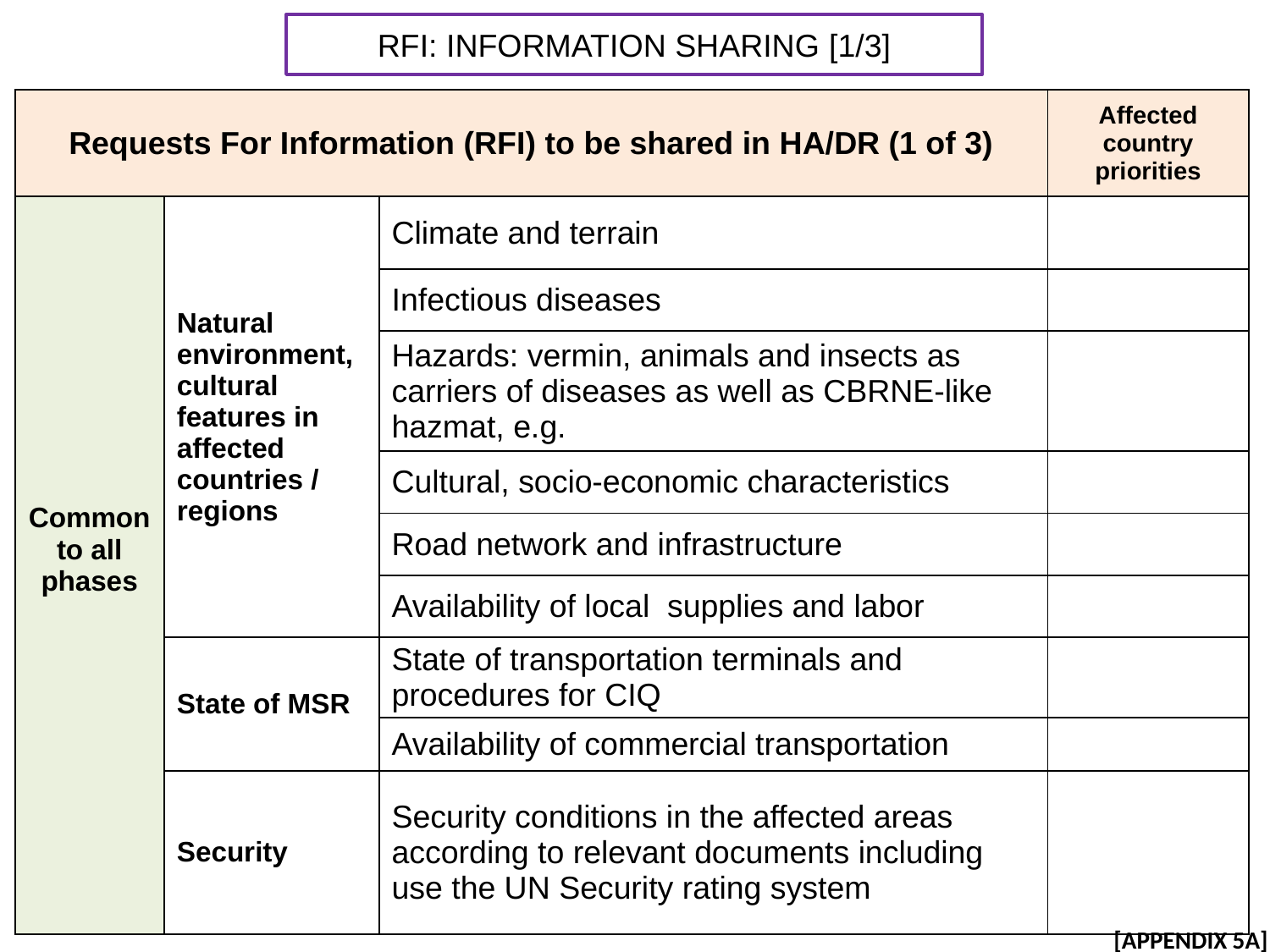

RFI: INFORMATION SHARING [1/3]
| Requests For Information (RFI) to be shared in HA/DR (1 of 3) |  |  | Affected country priorities |
| --- | --- | --- | --- |
| Common to all phases | Natural environment, cultural features in affected countries / regions | Climate and terrain |  |
|  |  | Infectious diseases |  |
|  |  | Hazards: vermin, animals and insects as carriers of diseases as well as CBRNE-like hazmat, e.g. |  |
|  |  | Cultural, socio-economic characteristics |  |
|  |  | Road network and infrastructure |  |
|  |  | Availability of local supplies and labor |  |
|  | State of MSR | State of transportation terminals and procedures for CIQ |  |
|  |  | Availability of commercial transportation |  |
|  | Security | Security conditions in the affected areas according to relevant documents including use the UN Security rating system |  |
[APPENDIX 5A]